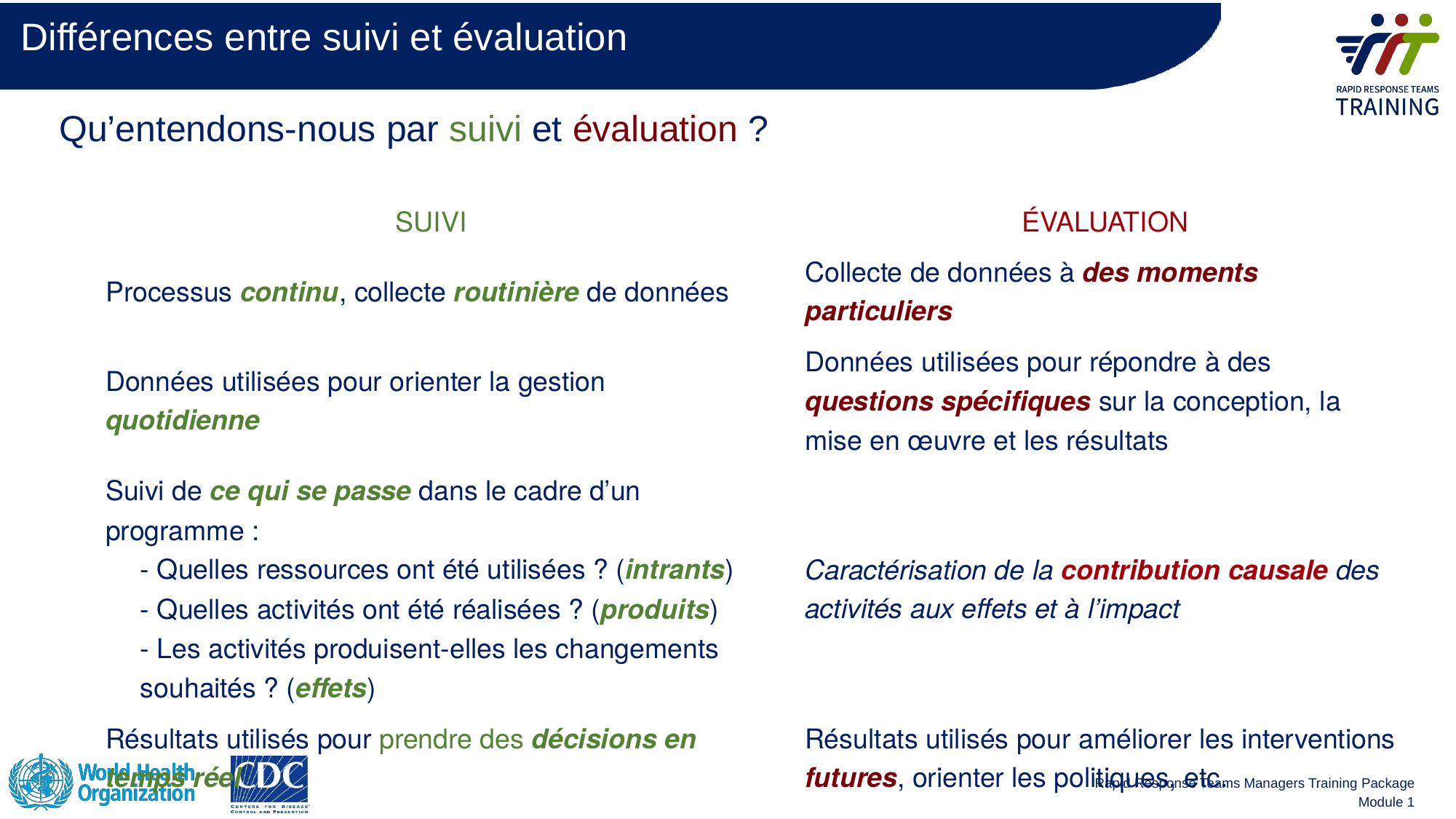

# Différences entre suivi et évaluation
Qu’entendons-nous par suivi et évaluation ?
| SUIVI |  | ÉVALUATION |
| --- | --- | --- |
| Processus continu, collecte routinière de données |  | Collecte de données à des moments particuliers |
| Données utilisées pour orienter la gestion quotidienne |  | Données utilisées pour répondre à des questions spécifiques sur la conception, la mise en œuvre et les résultats |
| Suivi de ce qui se passe dans le cadre d’un programme : - Quelles ressources ont été utilisées ? (intrants) - Quelles activités ont été réalisées ? (produits) - Les activités produisent-elles les changements souhaités ? (effets) |  | Caractérisation de la contribution causale des activités aux effets et à l’impact |
| Résultats utilisés pour prendre des décisions en temps réel |  | Résultats utilisés pour améliorer les interventions futures, orienter les politiques, etc. |